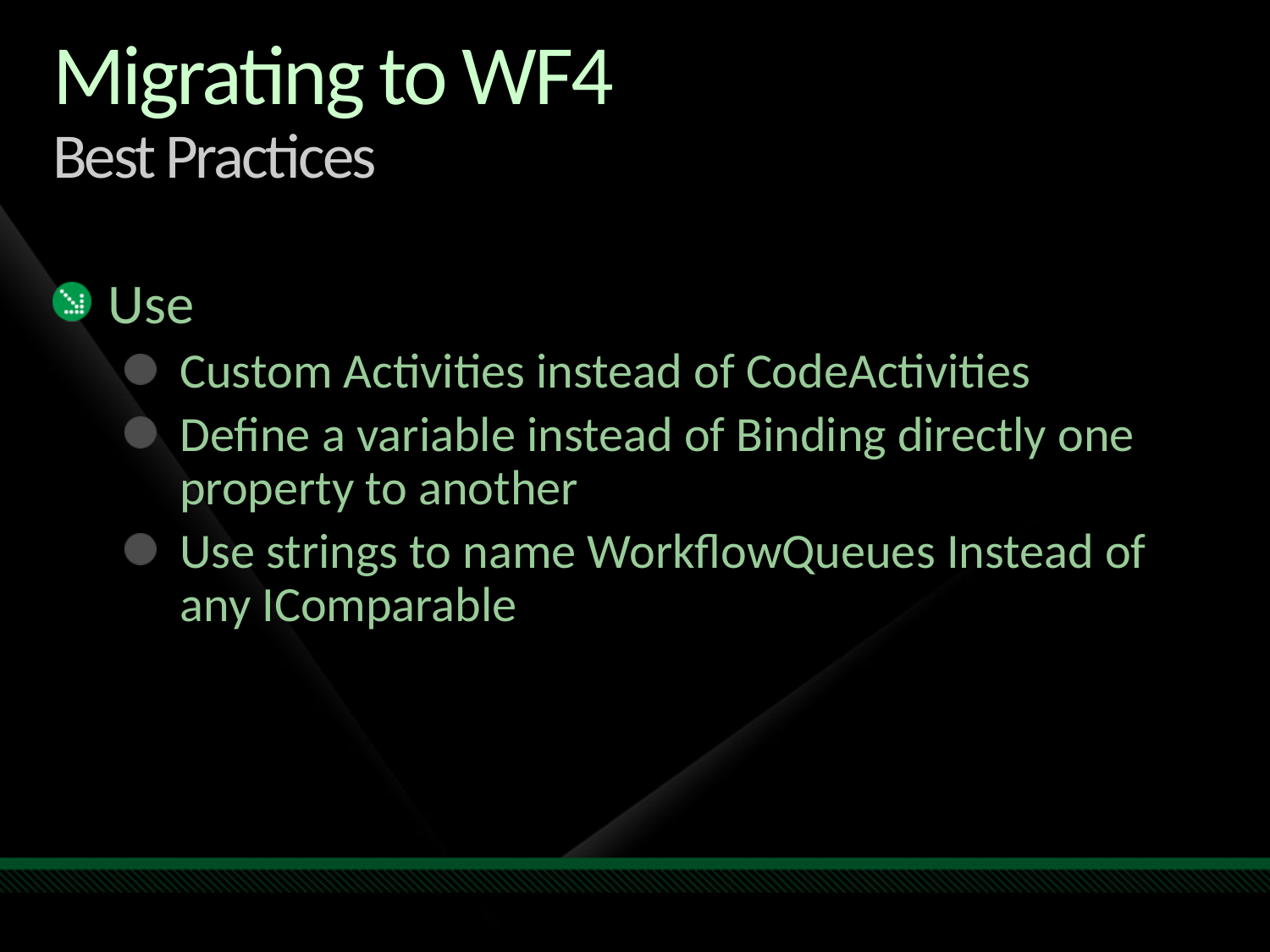

# Migrating to WF4 Best Practices

Use
Custom Activities instead of CodeActivities
Define a variable instead of Binding directly one property to another
Use strings to name WorkflowQueues Instead of any IComparable